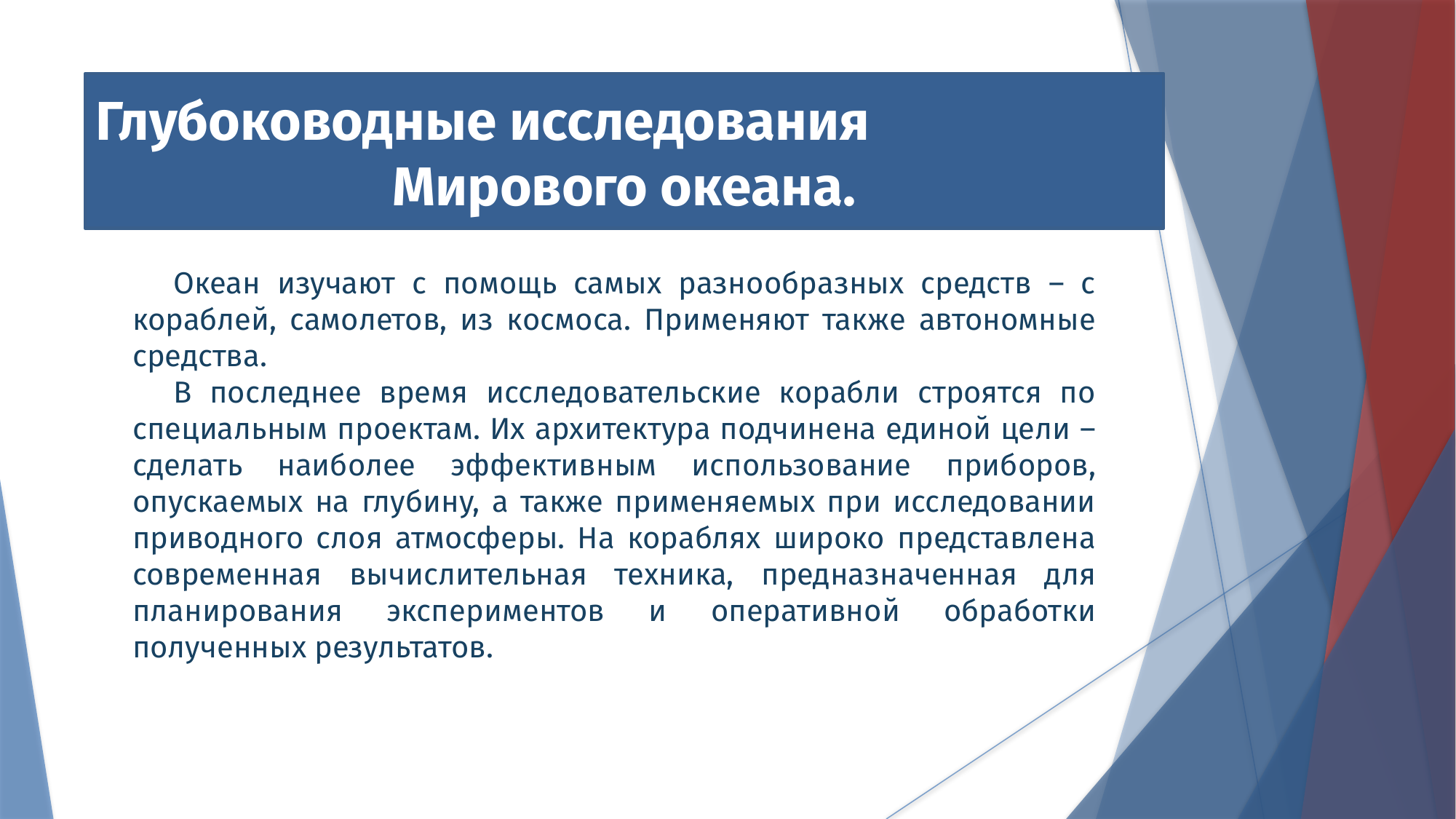

Глубоководные исследования
Мирового океана.
Океан изучают с помощь самых разнообразных средств – с кораблей, самолетов, из космоса. Применяют также автономные средства.
В последнее время исследовательские корабли строятся по специальным проектам. Их архитектура подчинена единой цели – сделать наиболее эффективным использование приборов, опускаемых на глубину, а также применяемых при исследовании приводного слоя атмосферы. На кораблях широко представлена современная вычислительная техника, предназначенная для планирования экспериментов и оперативной обработки полученных результатов.